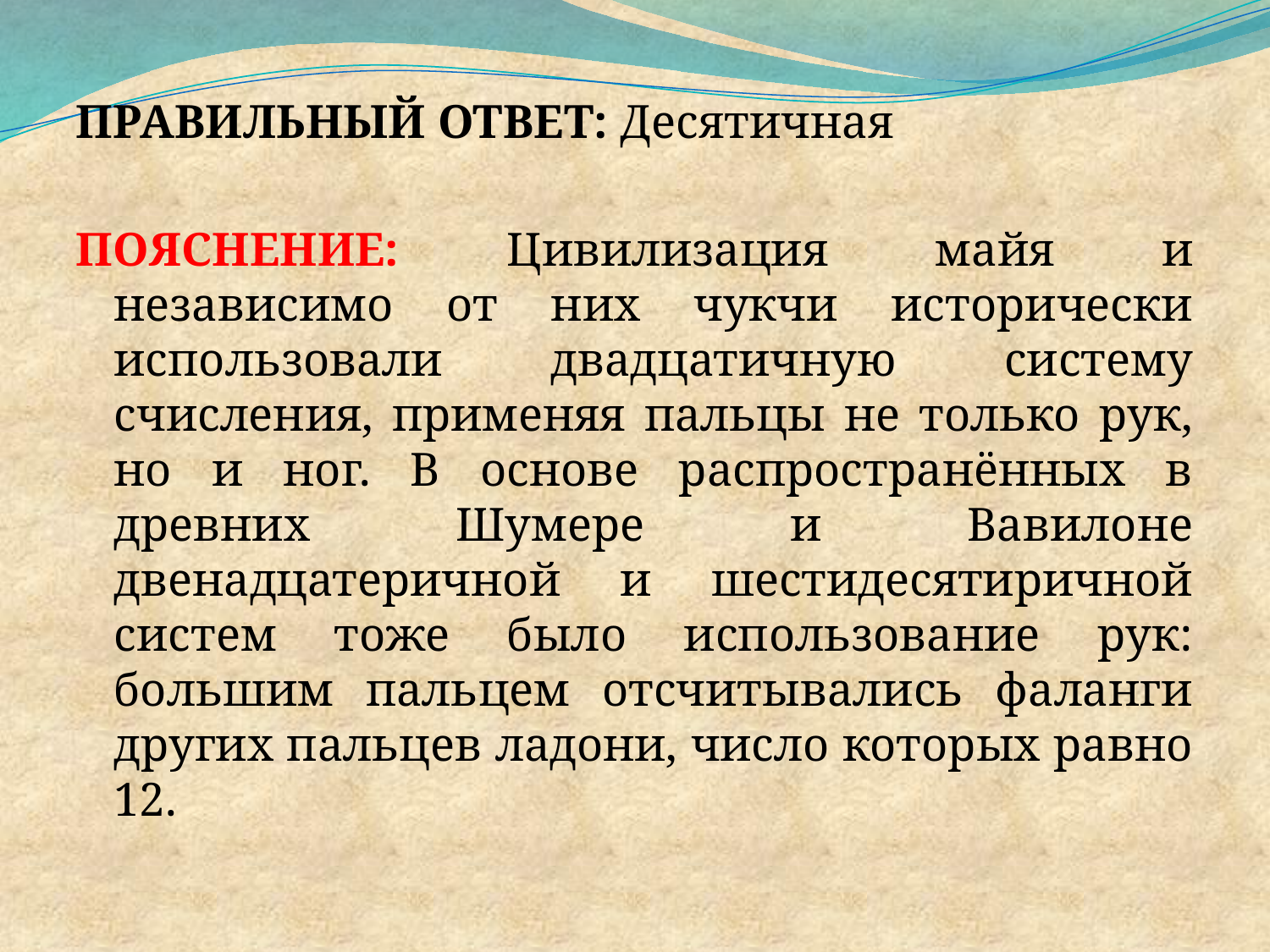

ПРАВИЛЬНЫЙ ОТВЕТ: Десятичная

ПОЯСНЕНИЕ: Цивилизация майя и независимо от них чукчи исторически использовали двадцатичную систему счисления, применяя пальцы не только рук, но и ног. В основе распространённых в древних Шумере и Вавилоне двенадцатеричной и шестидесятиричной систем тоже было использование рук: большим пальцем отсчитывались фаланги других пальцев ладони, число которых равно 12.